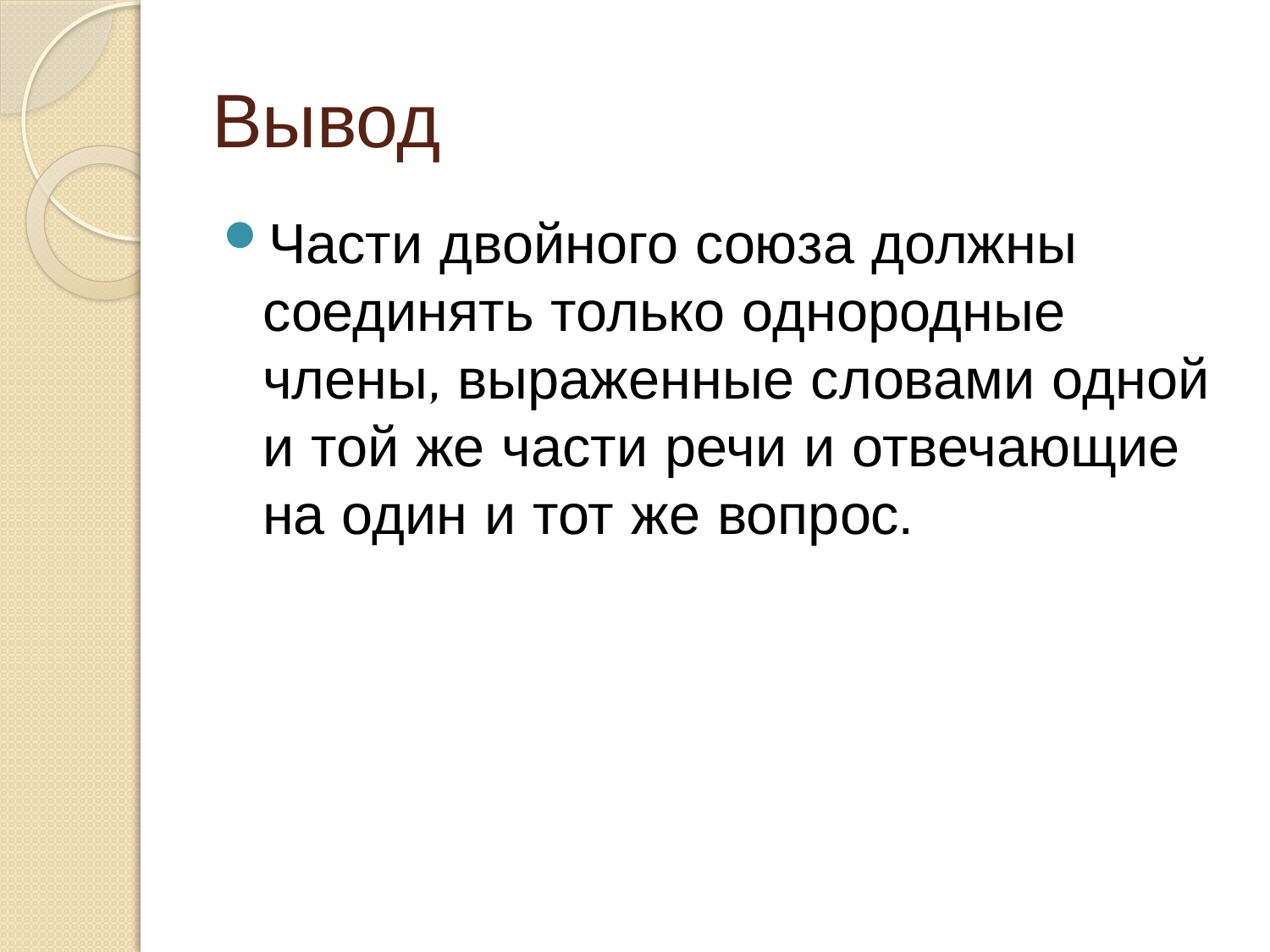

# Вывод
Части двойного союза должны соединять только однородные члены, выраженные словами одной и той же части речи и отвечающие на один и тот же вопрос.